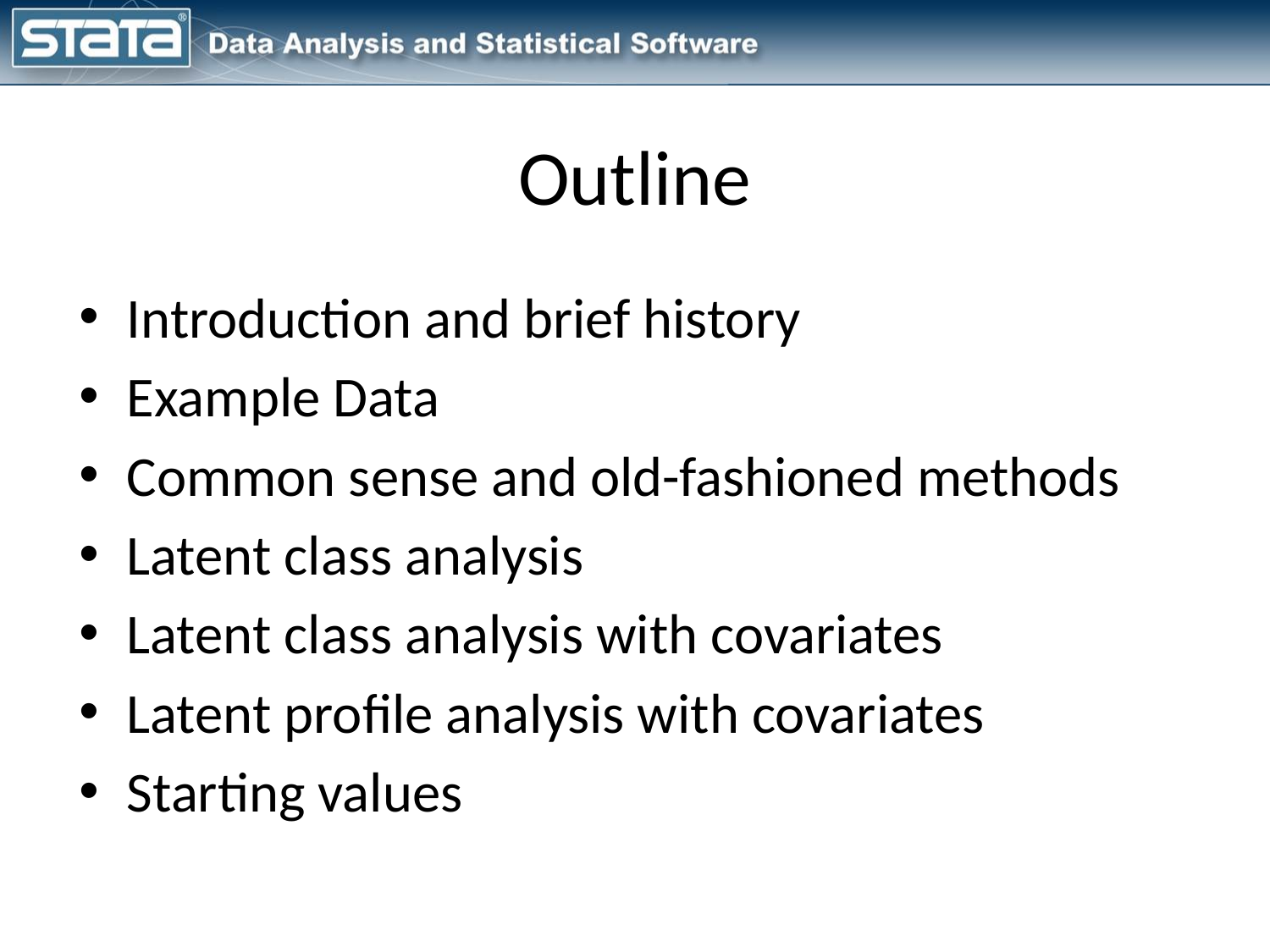

# Outline
Introduction and brief history
Example Data
Common sense and old-fashioned methods
Latent class analysis
Latent class analysis with covariates
Latent profile analysis with covariates
Starting values